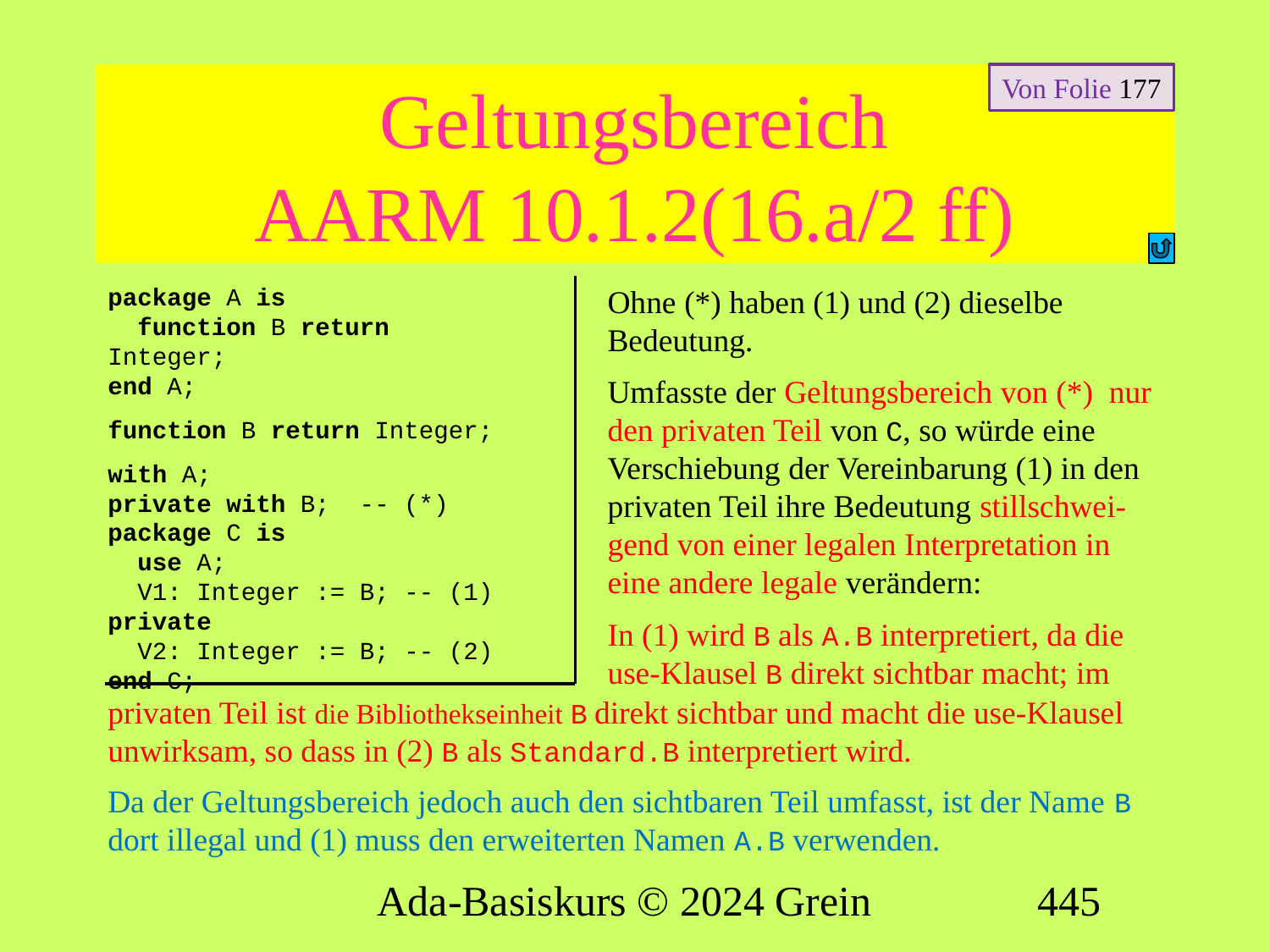

# Geltungsbereich AARM 10.1.2(16.a/2 ff)
Von Folie 177

package A is
  function B return Integer;
end A;
function B return Integer;
with A;
private with B;  -- (*)
package C is
  use A;
  V1: Integer := B; -- (1)
private
  V2: Integer := B; -- (2)
end C;
Ohne (*) haben (1) und (2) dieselbe Bedeutung.
Umfasste der Geltungsbereich von (*)  nur den privaten Teil von C, so würde eine Verschiebung der Vereinbarung (1) in den privaten Teil ihre Bedeutung stillschwei-gend von einer legalen Interpretation in eine andere legale verändern:
In (1) wird B als A.B interpretiert, da die use-Klausel B direkt sichtbar macht; im
privaten Teil ist die Bibliothekseinheit B direkt sichtbar und macht die use-Klausel unwirksam, so dass in (2) B als Standard.B interpretiert wird.

Da der Geltungsbereich jedoch auch den sichtbaren Teil umfasst, ist der Name B dort illegal und (1) muss den erweiterten Namen A.B verwenden.
Ada-Basiskurs © 2024 Grein
445